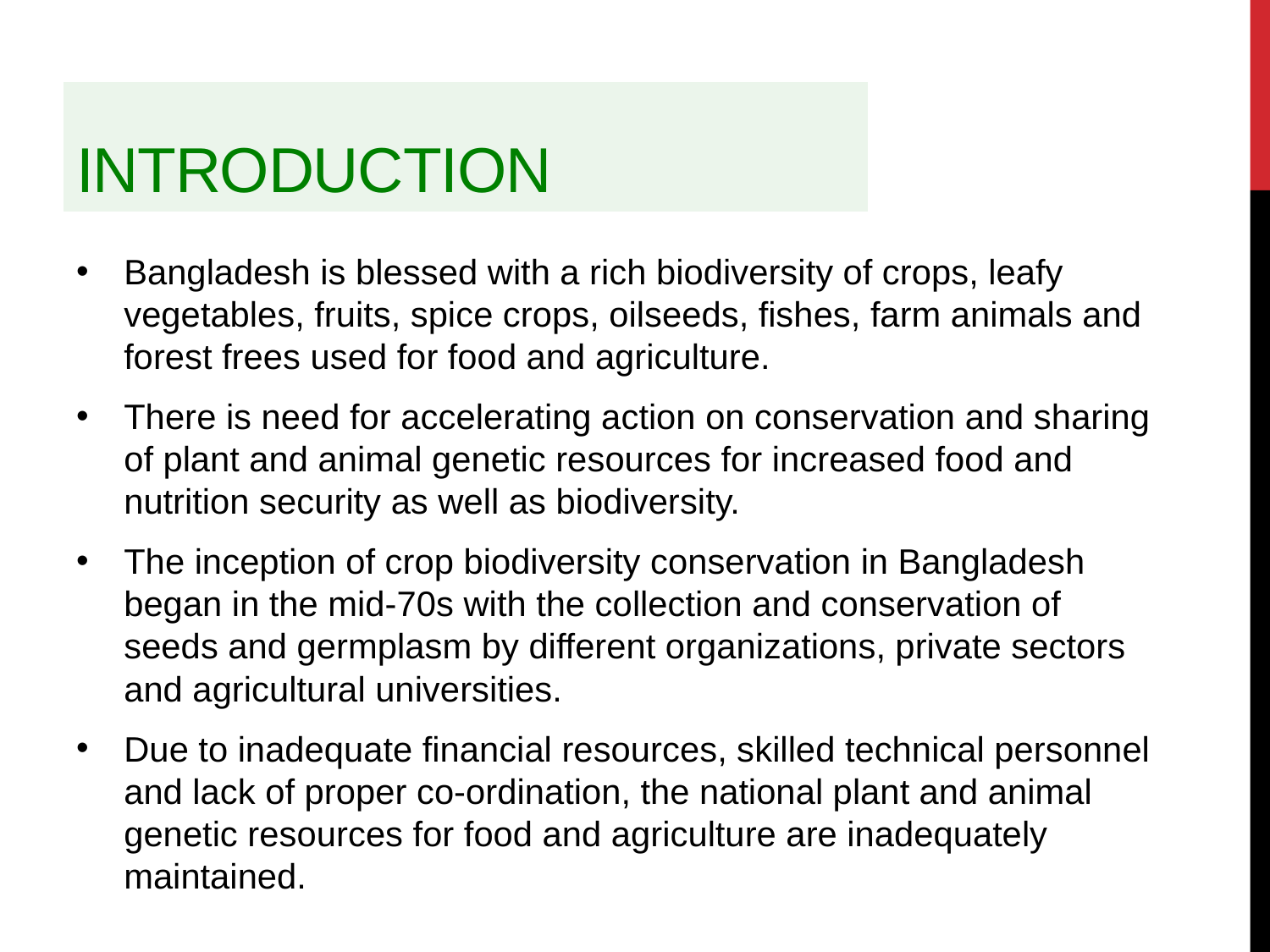

# Introduction
Bangladesh is blessed with a rich biodiversity of crops, leafy vegetables, fruits, spice crops, oilseeds, fishes, farm animals and forest frees used for food and agriculture.
There is need for accelerating action on conservation and sharing of plant and animal genetic resources for increased food and nutrition security as well as biodiversity.
The inception of crop biodiversity conservation in Bangladesh began in the mid-70s with the collection and conservation of seeds and germplasm by different organizations, private sectors and agricultural universities.
Due to inadequate financial resources, skilled technical personnel and lack of proper co-ordination, the national plant and animal genetic resources for food and agriculture are inadequately maintained.